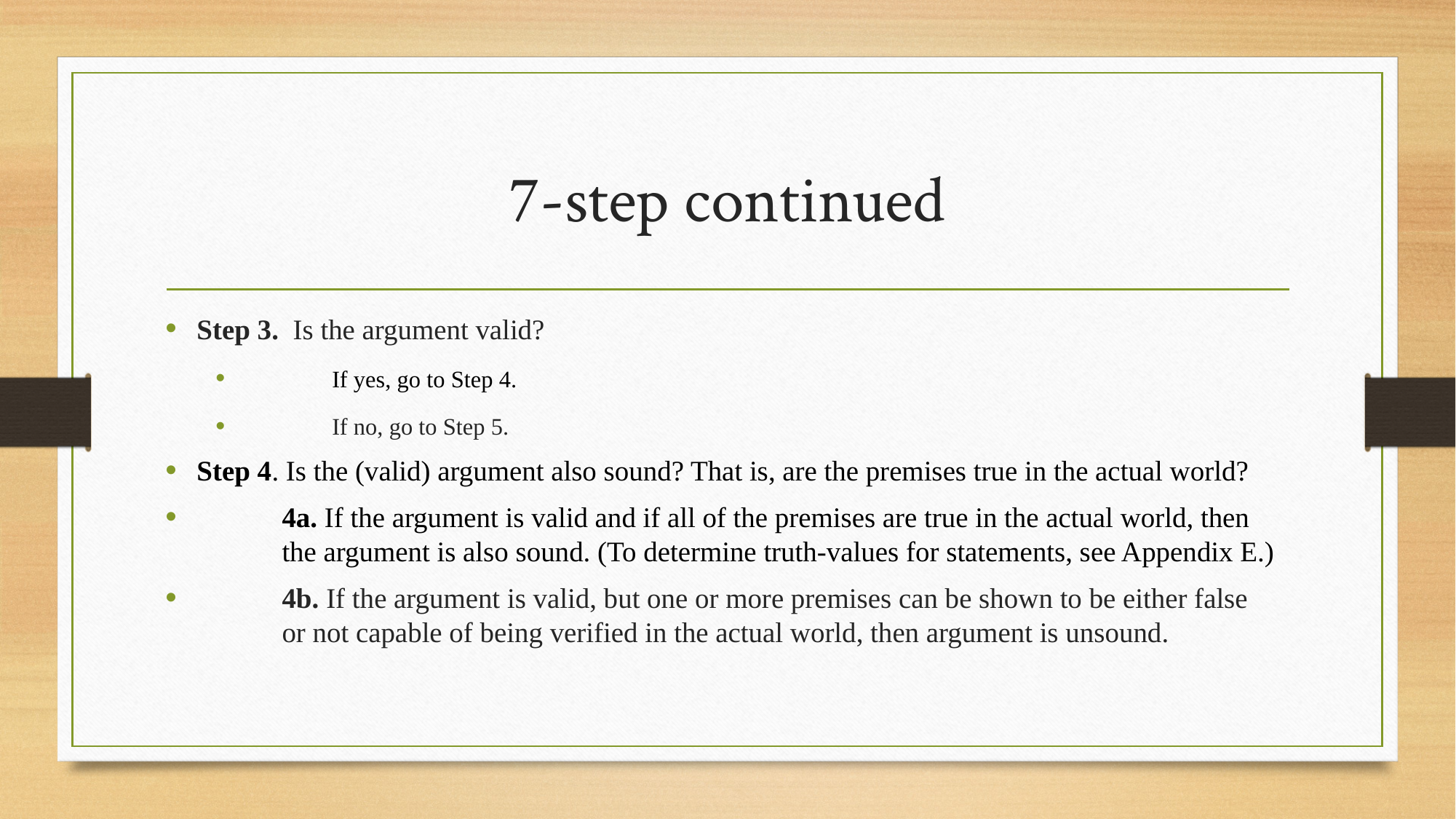

# 7-step continued
Step 3.  Is the argument valid?
	If yes, go to Step 4.
	If no, go to Step 5.
Step 4. Is the (valid) argument also sound? That is, are the premises true in the actual world?
	4a. If the argument is valid and if all of the premises are true in the actual world, then 	the argument is also sound. (To determine truth-values for statements, see Appendix E.)
	4b. If the argument is valid, but one or more premises can be shown to be either false 	or not capable of being verified in the actual world, then argument is unsound.